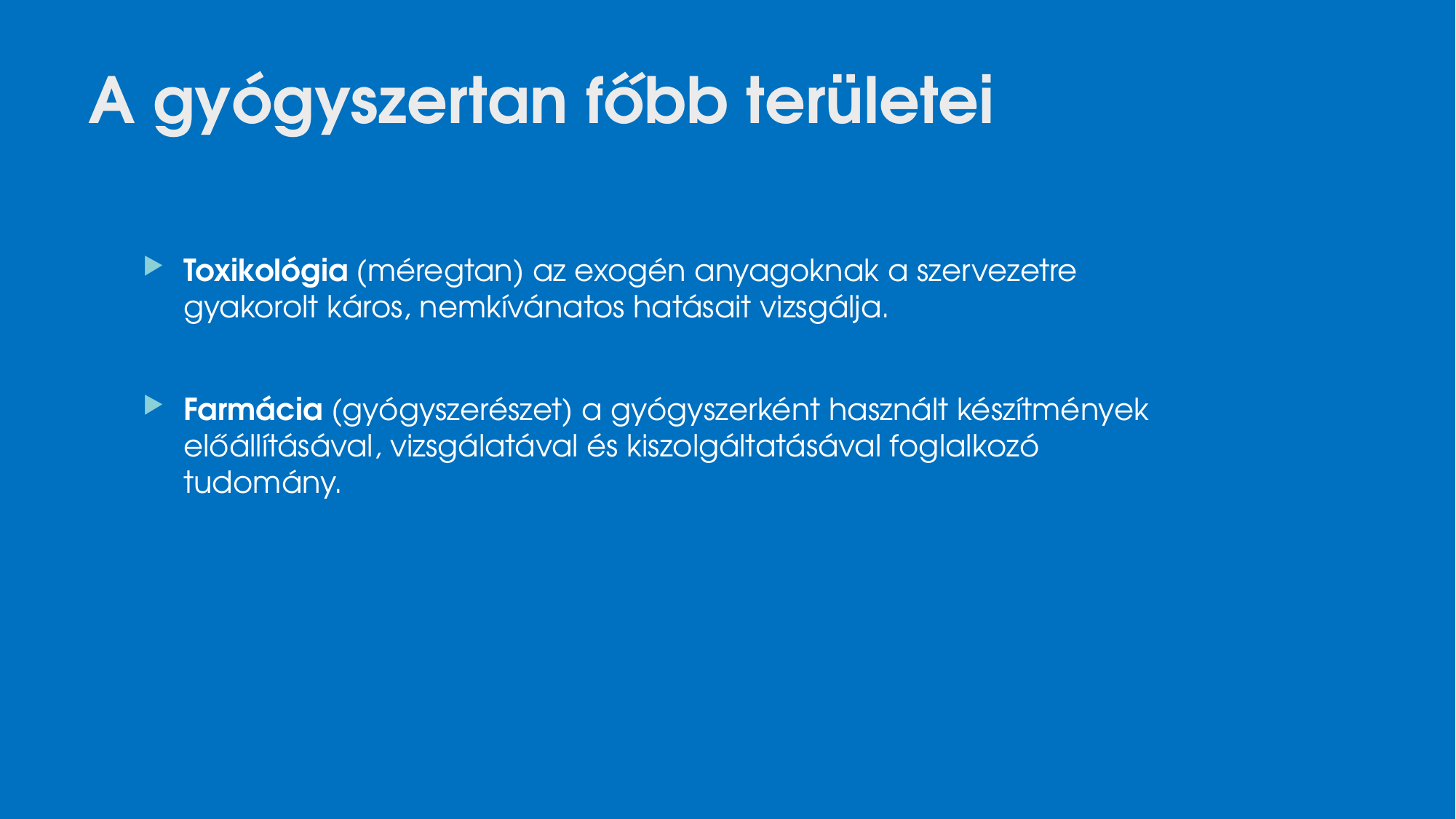

# A gyógyszertan főbb területei
Toxikológia (méregtan) az exogén anyagoknak a szervezetre gyakorolt káros, nemkívánatos hatásait vizsgálja.

Farmácia (gyógyszerészet) a gyógyszerként használt készítmények előállításával, vizsgálatával és kiszolgáltatásával foglalkozó tudomány.